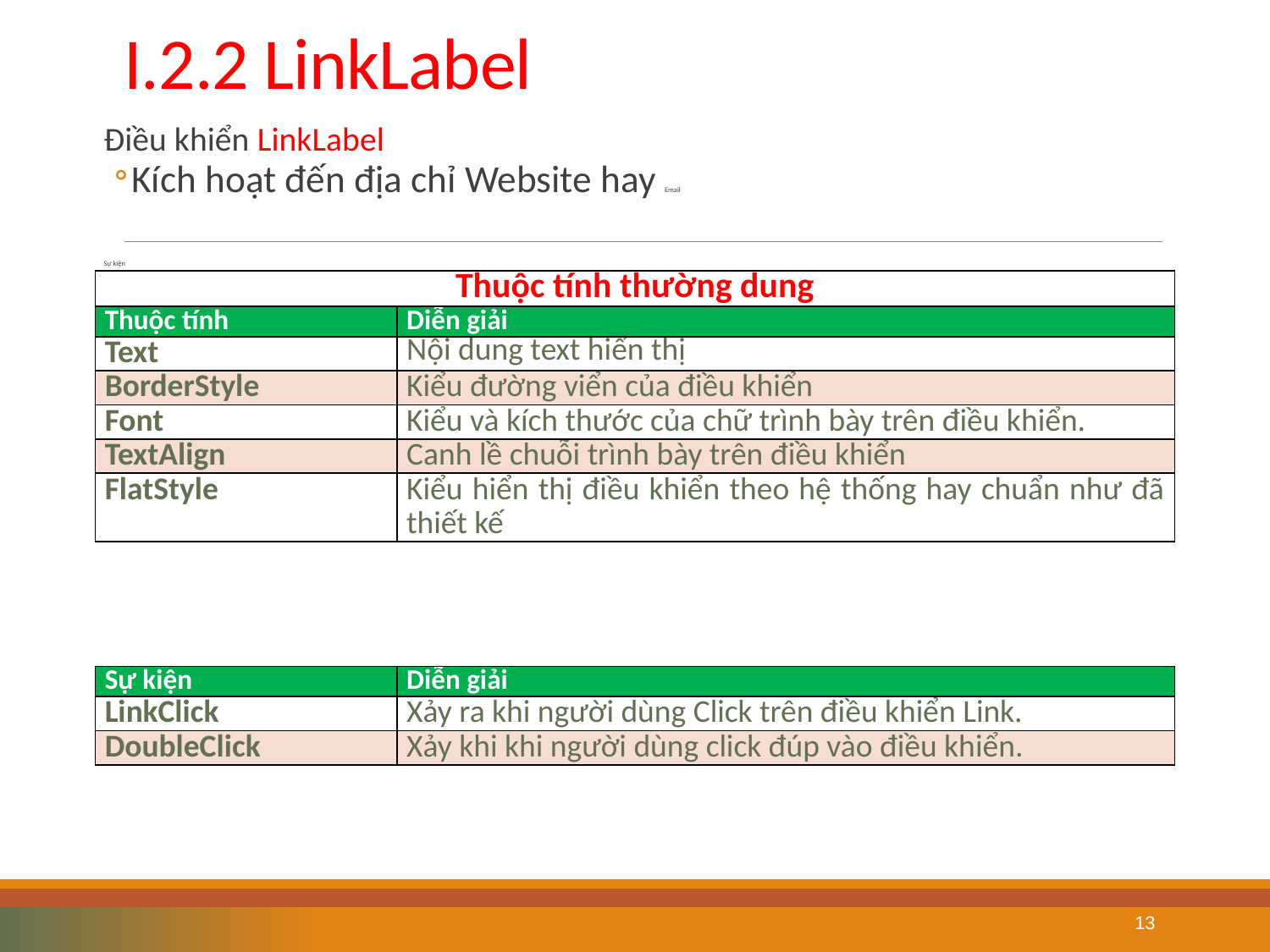

# I.2.2 LinkLabel
Điều khiển LinkLabel
Kích hoạt đến địa chỉ Website hay Email

Sự kiện
| Thuộc tính thường dung |  |
| --- | --- |
| Thuộc tính | Diễn giải |
| Text | Nội dung text hiển thị |
| BorderStyle | Kiểu đường viển của điều khiển |
| Font | Kiểu và kích thước của chữ trình bày trên điều khiển. |
| TextAlign | Canh lề chuỗi trình bày trên điều khiển |
| FlatStyle | Kiểu hiển thị điều khiển theo hệ thống hay chuẩn như đã thiết kế |
| Sự kiện | Diễn giải |
| --- | --- |
| LinkClick | Xảy ra khi người dùng Click trên điều khiển Link. |
| DoubleClick | Xảy khi khi người dùng click đúp vào điều khiển. |
13